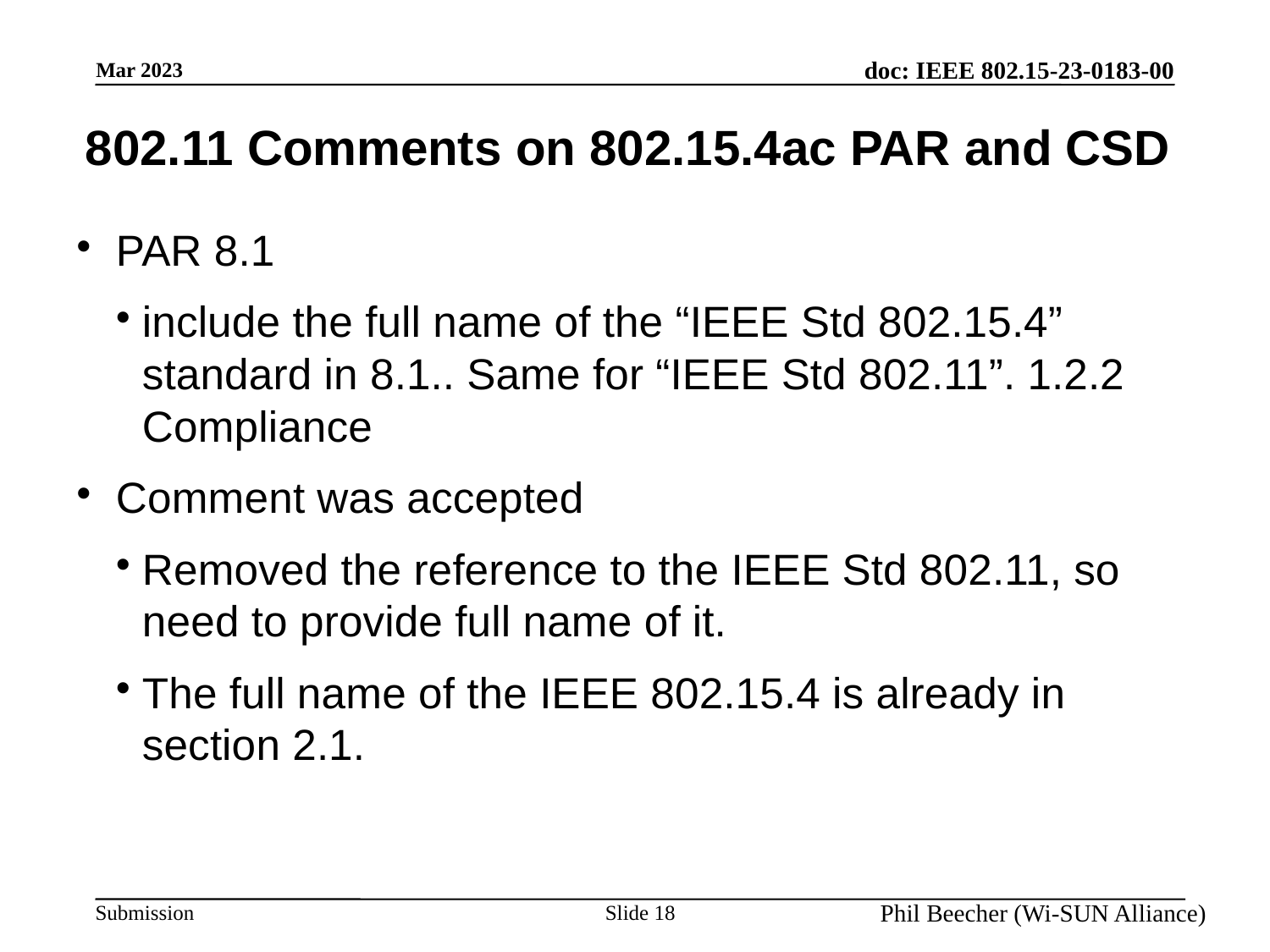

802.11 Comments on 802.15.4ac PAR and CSD
PAR 8.1
include the full name of the “IEEE Std 802.15.4” standard in 8.1.. Same for “IEEE Std 802.11”. 1.2.2 Compliance
Comment was accepted
Removed the reference to the IEEE Std 802.11, so need to provide full name of it.
The full name of the IEEE 802.15.4 is already in section 2.1.
Slide 18